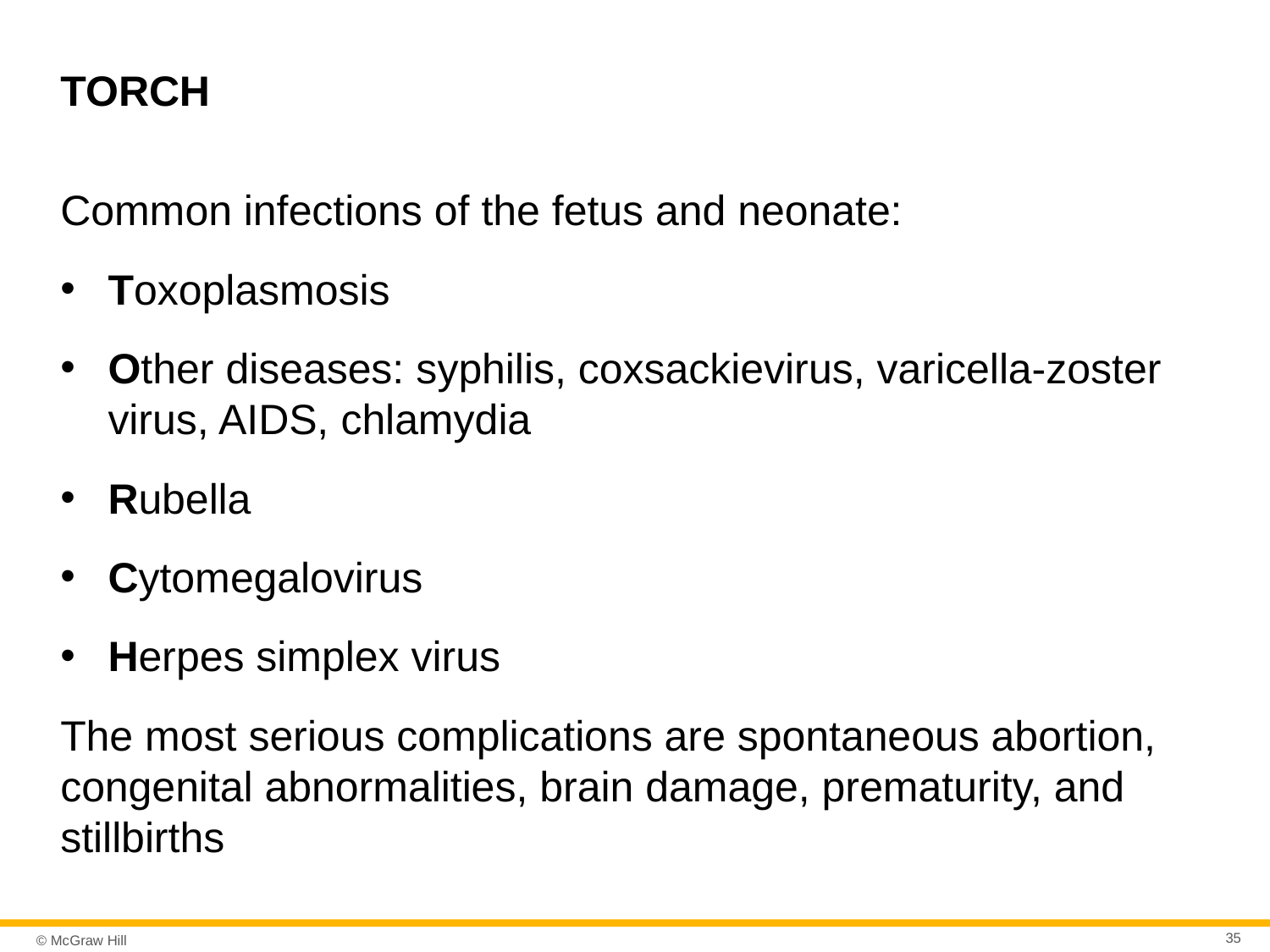

# TORCH
Common infections of the fetus and neonate:
Toxoplasmosis
Other diseases: syphilis, coxsackievirus, varicella-zoster virus, AIDS, chlamydia
Rubella
Cytomegalovirus
Herpes simplex virus
The most serious complications are spontaneous abortion, congenital abnormalities, brain damage, prematurity, and stillbirths